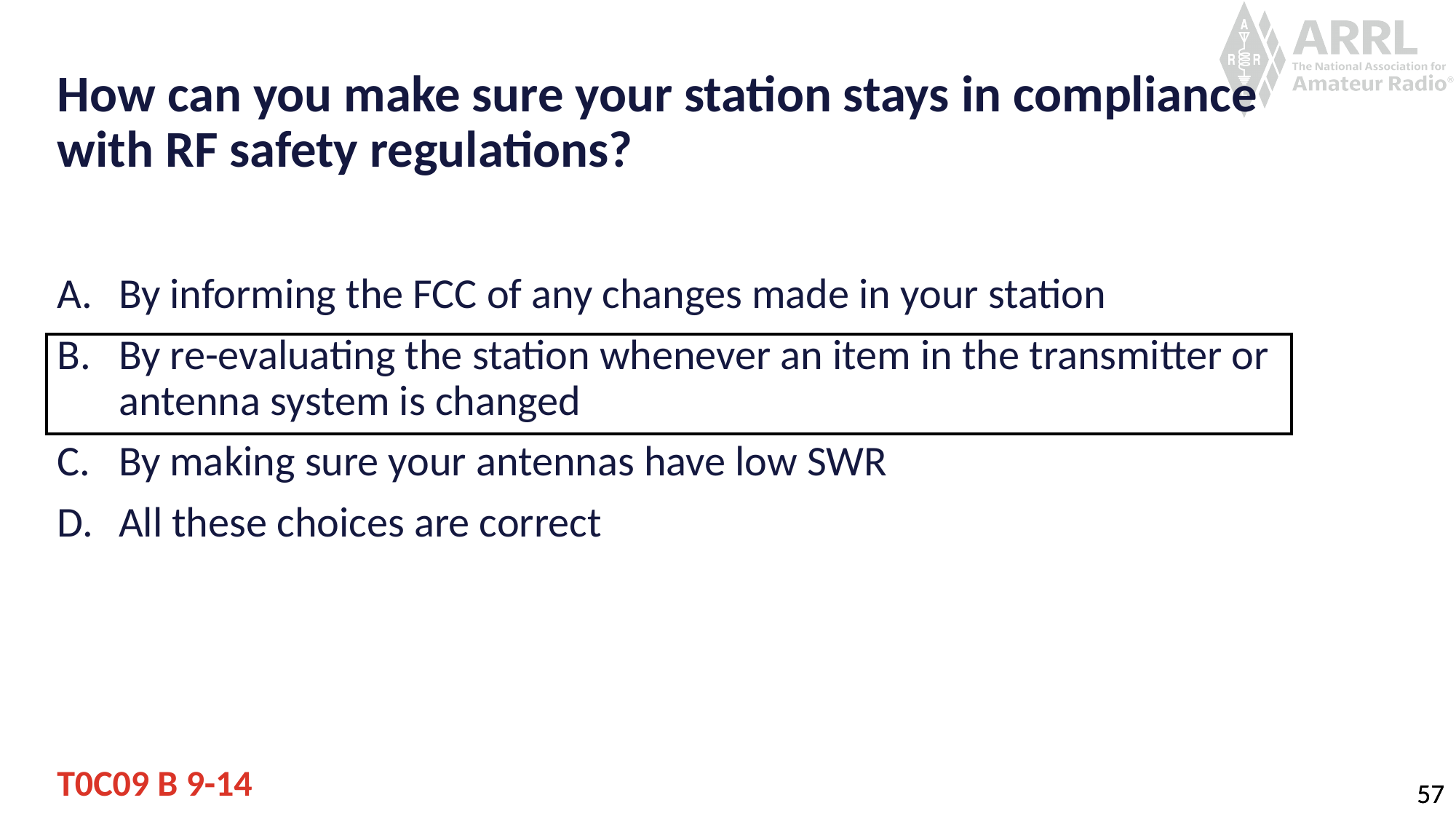

# How can you make sure your station stays in compliance with RF safety regulations?
By informing the FCC of any changes made in your station
By re-evaluating the station whenever an item in the transmitter or antenna system is changed
By making sure your antennas have low SWR
All these choices are correct

T0C09 B 9-14